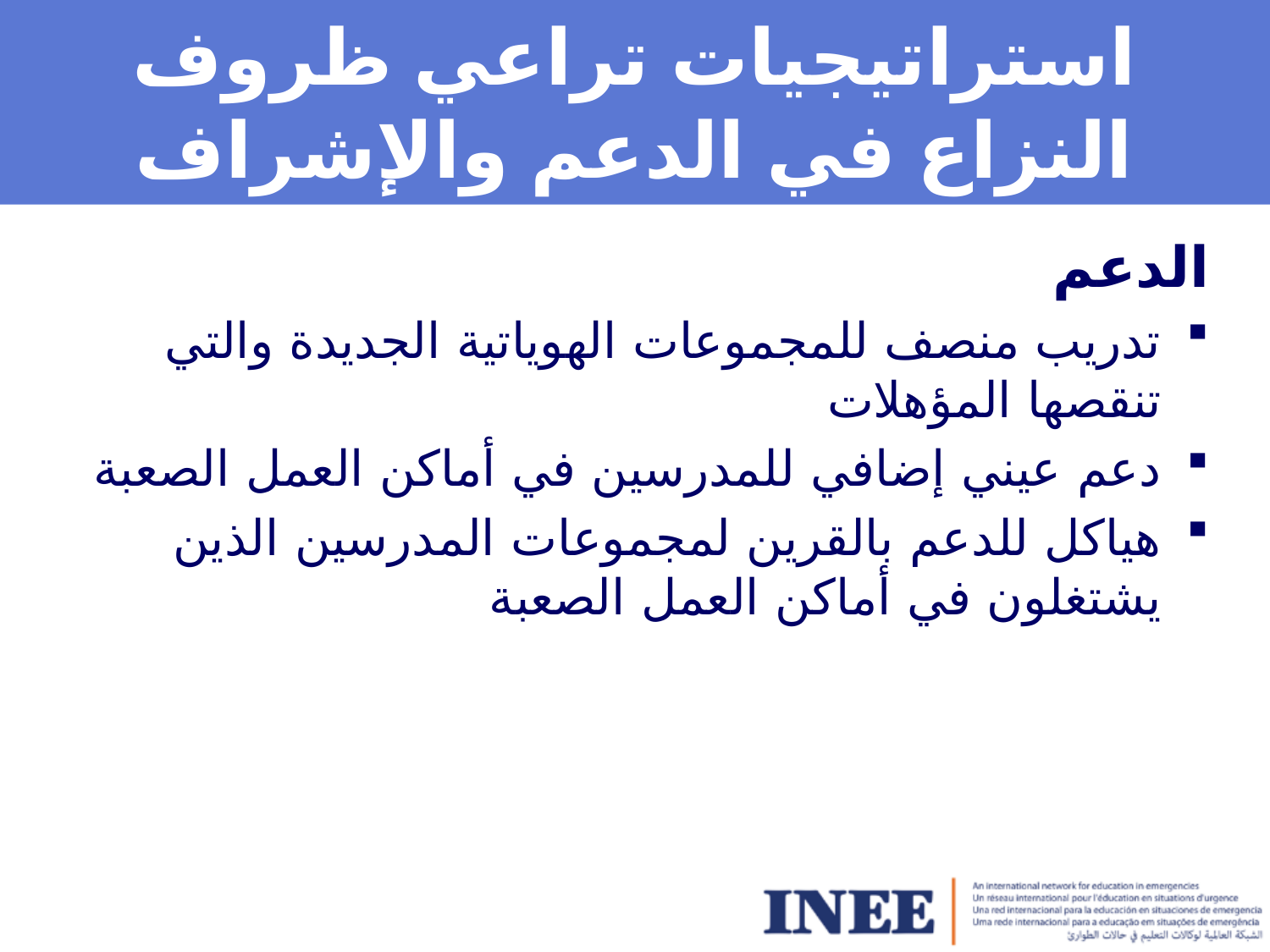

# استراتيجيات تراعي ظروف النزاع في الدعم والإشراف
الدعم
تدريب منصف للمجموعات الهوياتية الجديدة والتي تنقصها المؤهلات
دعم عيني إضافي للمدرسين في أماكن العمل الصعبة
هياكل للدعم بالقرين لمجموعات المدرسين الذين يشتغلون في أماكن العمل الصعبة